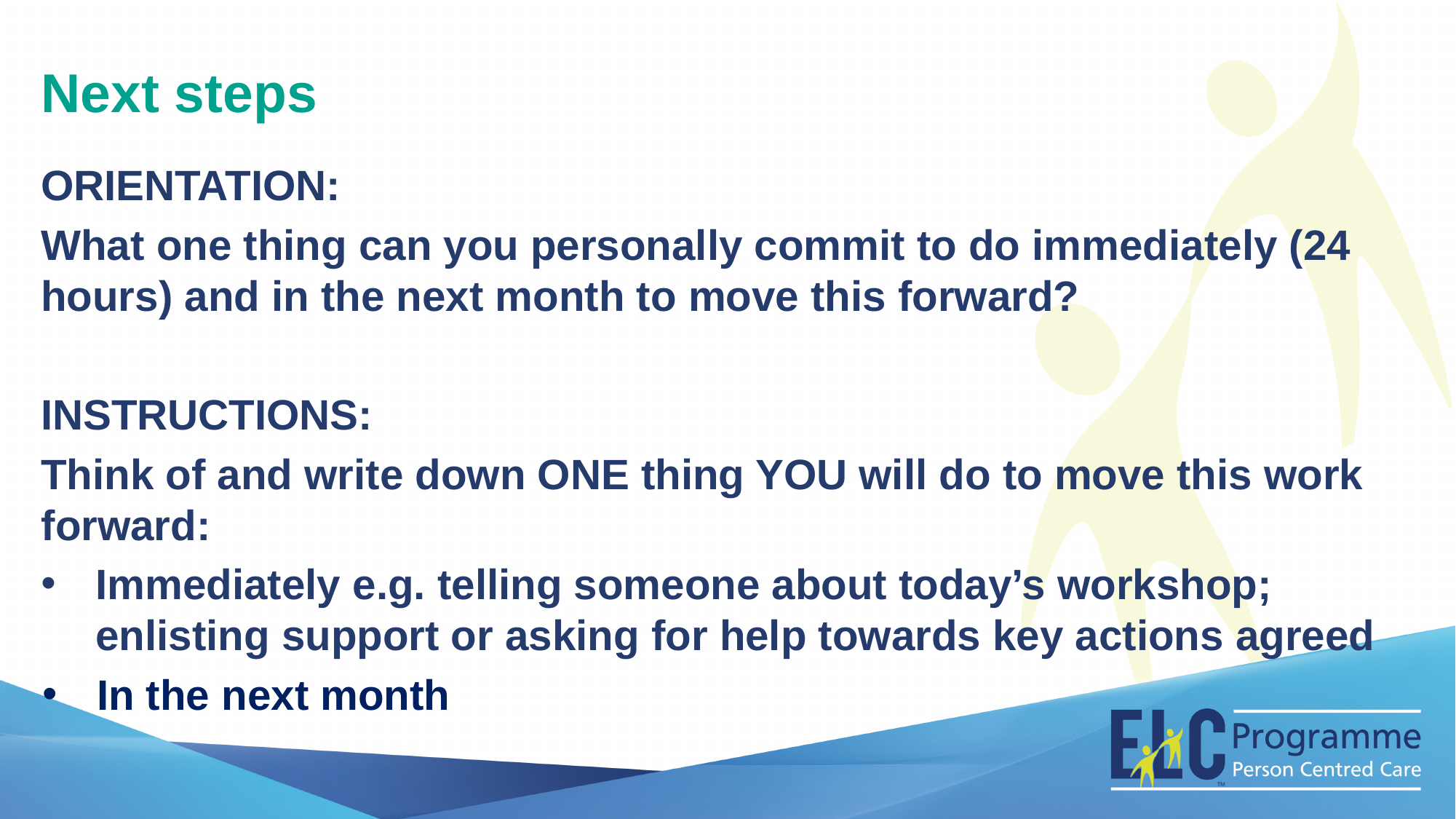

Next steps
ORIENTATION:
What one thing can you personally commit to do immediately (24 hours) and in the next month to move this forward?

INSTRUCTIONS:
Think of and write down ONE thing YOU will do to move this work forward:
Immediately e.g. telling someone about today’s workshop; enlisting support or asking for help towards key actions agreed
In the next month